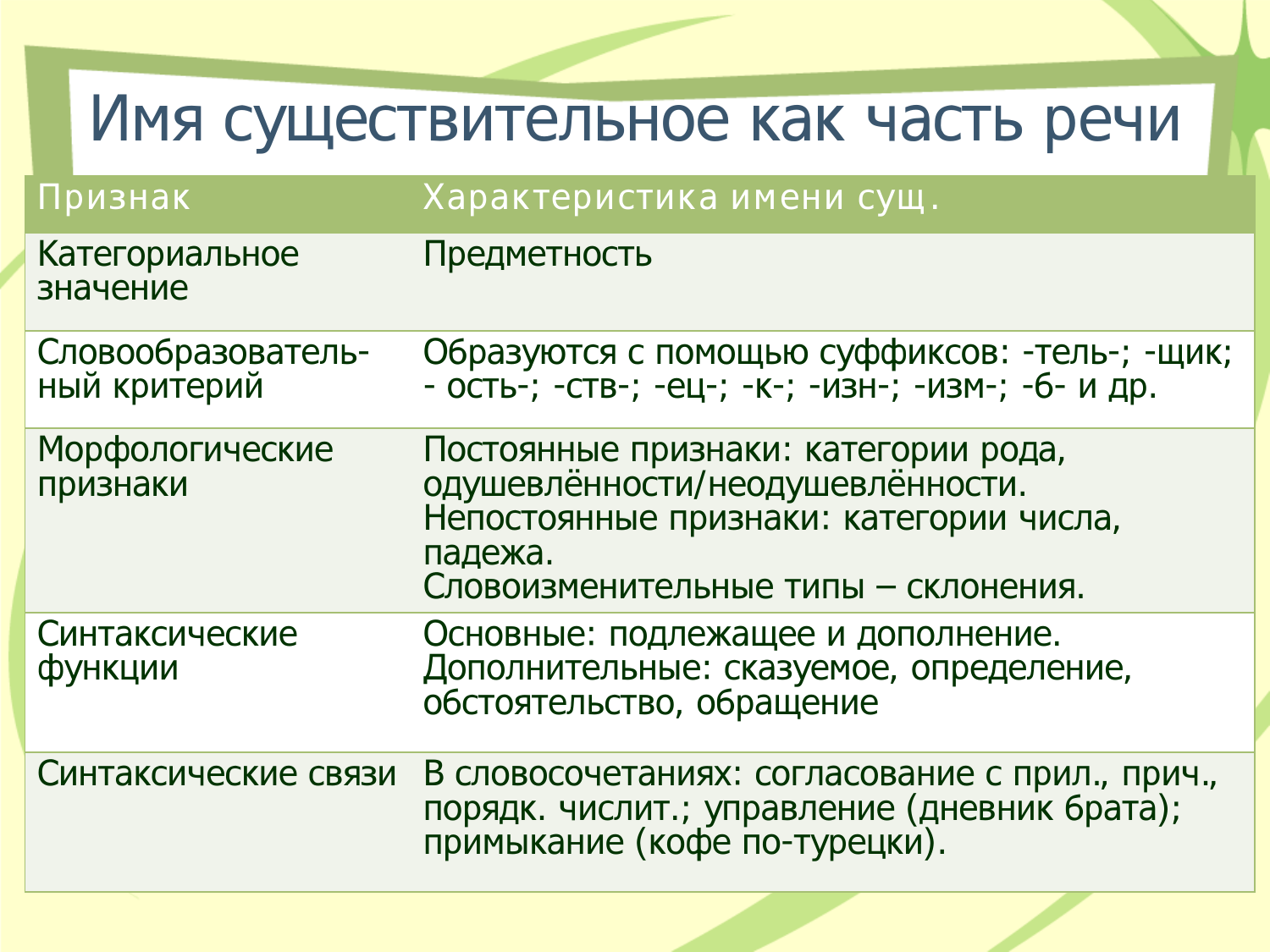

# Имя существительное как часть речи
| Признак | Характеристика имени сущ. |
| --- | --- |
| Категориальное значение | Предметность |
| Словообразователь-ный критерий | Образуются с помощью суффиксов: -тель-; -щик; - ость-; -ств-; -ец-; -к-; -изн-; -изм-; -б- и др. |
| Морфологические признаки | Постоянные признаки: категории рода, одушевлённости/неодушевлённости. Непостоянные признаки: категории числа, падежа. Словоизменительные типы – склонения. |
| Синтаксические функции | Основные: подлежащее и дополнение. Дополнительные: сказуемое, определение, обстоятельство, обращение |
| Синтаксические связи | В словосочетаниях: согласование с прил., прич., порядк. числит.; управление (дневник брата); примыкание (кофе по-турецки). |